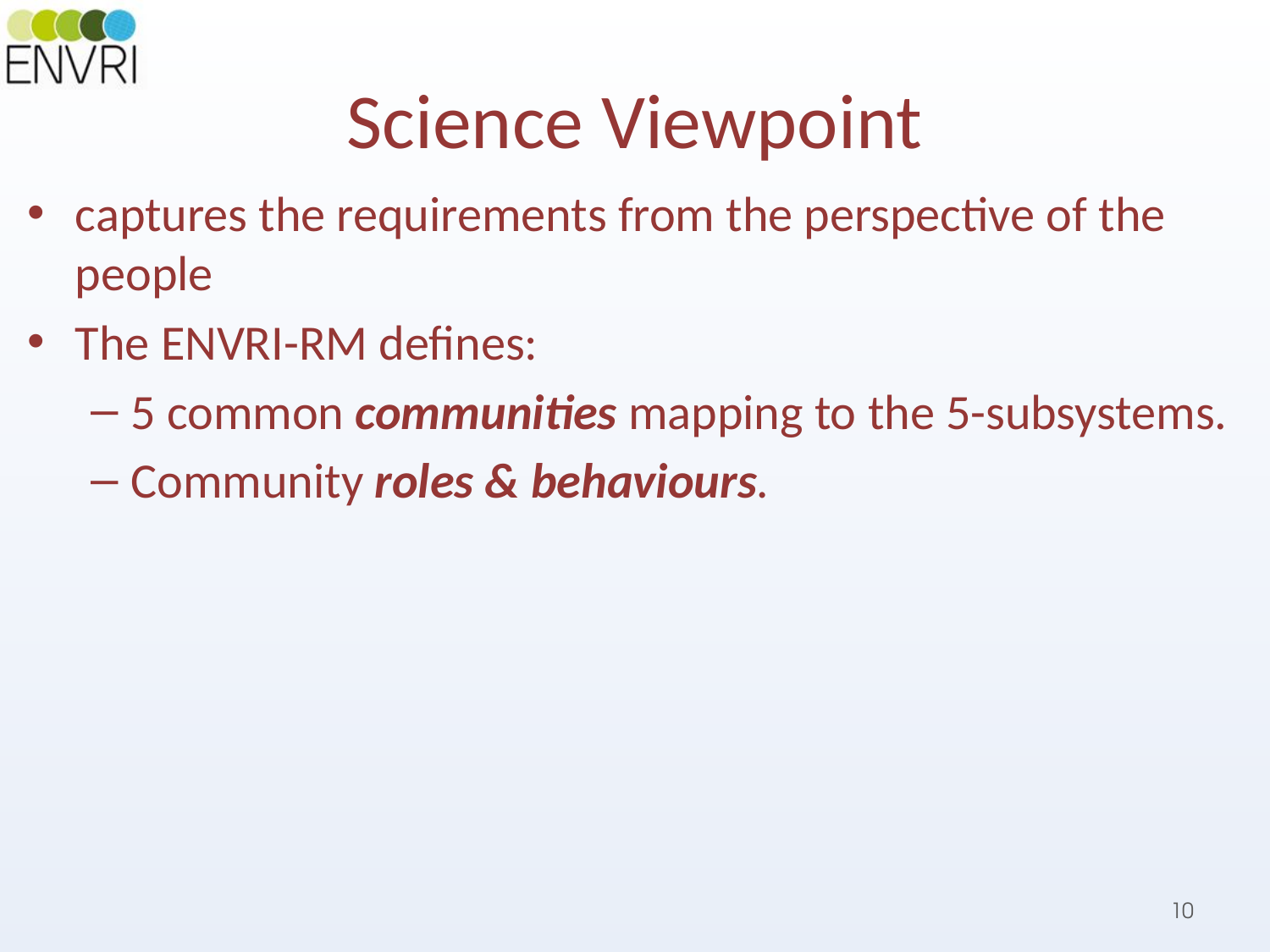

# Science Viewpoint
captures the requirements from the perspective of the people
The ENVRI-RM defines:
5 common communities mapping to the 5-subsystems.
Community roles & behaviours.
10